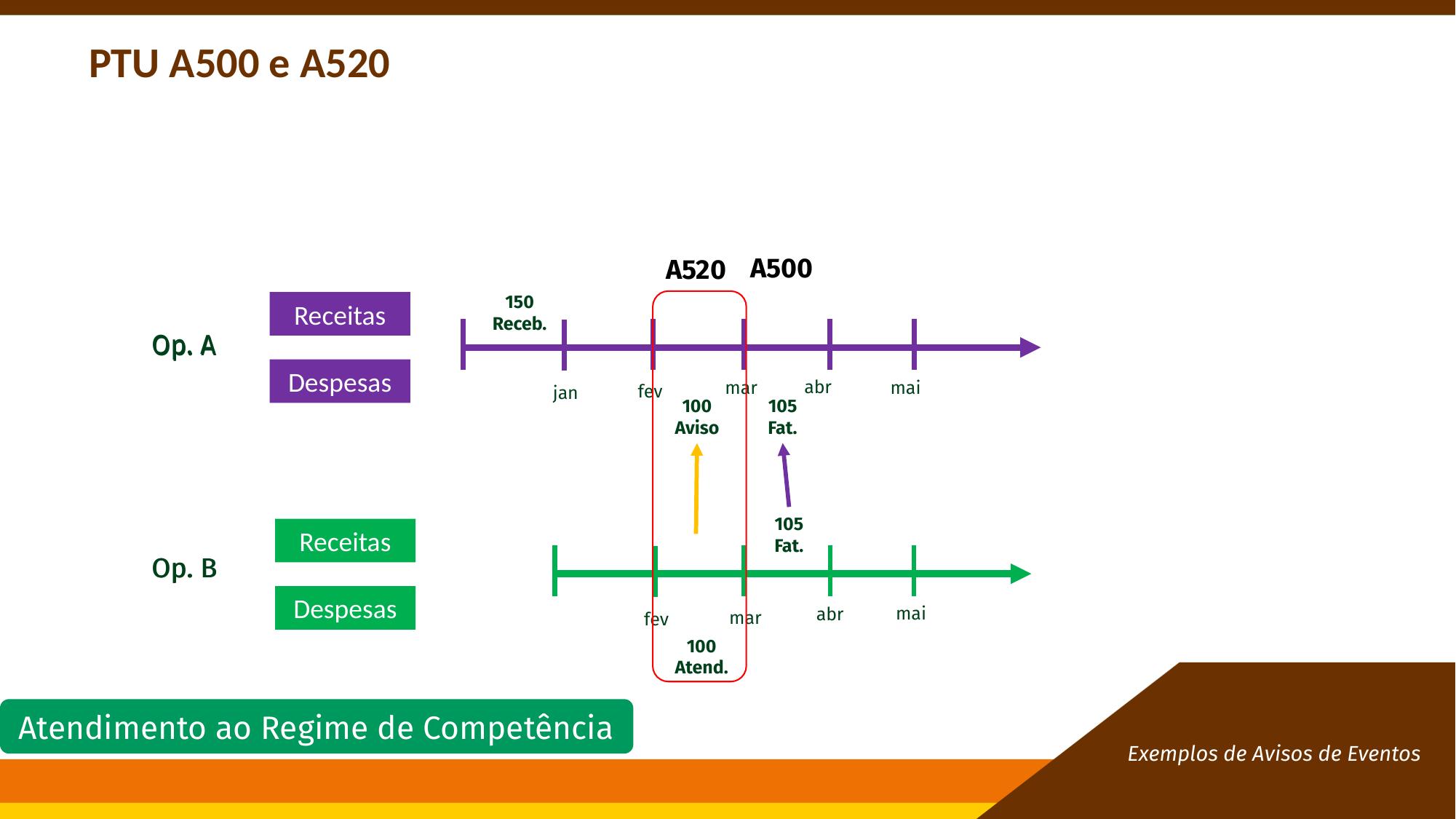

PTU A500 e A520
A500
A520
150
Receb.

Receitas
abr
mar
mai
fev
jan
Op. A
Op. A
Despesas
105
Fat.
100
Aviso
105
Fat.
Receitas
Despesas
Op. B
mai
abr
mar
fev
Op. B
100
Atend.
Atendimento ao Regime de Competência
Exemplos de Avisos de Eventos